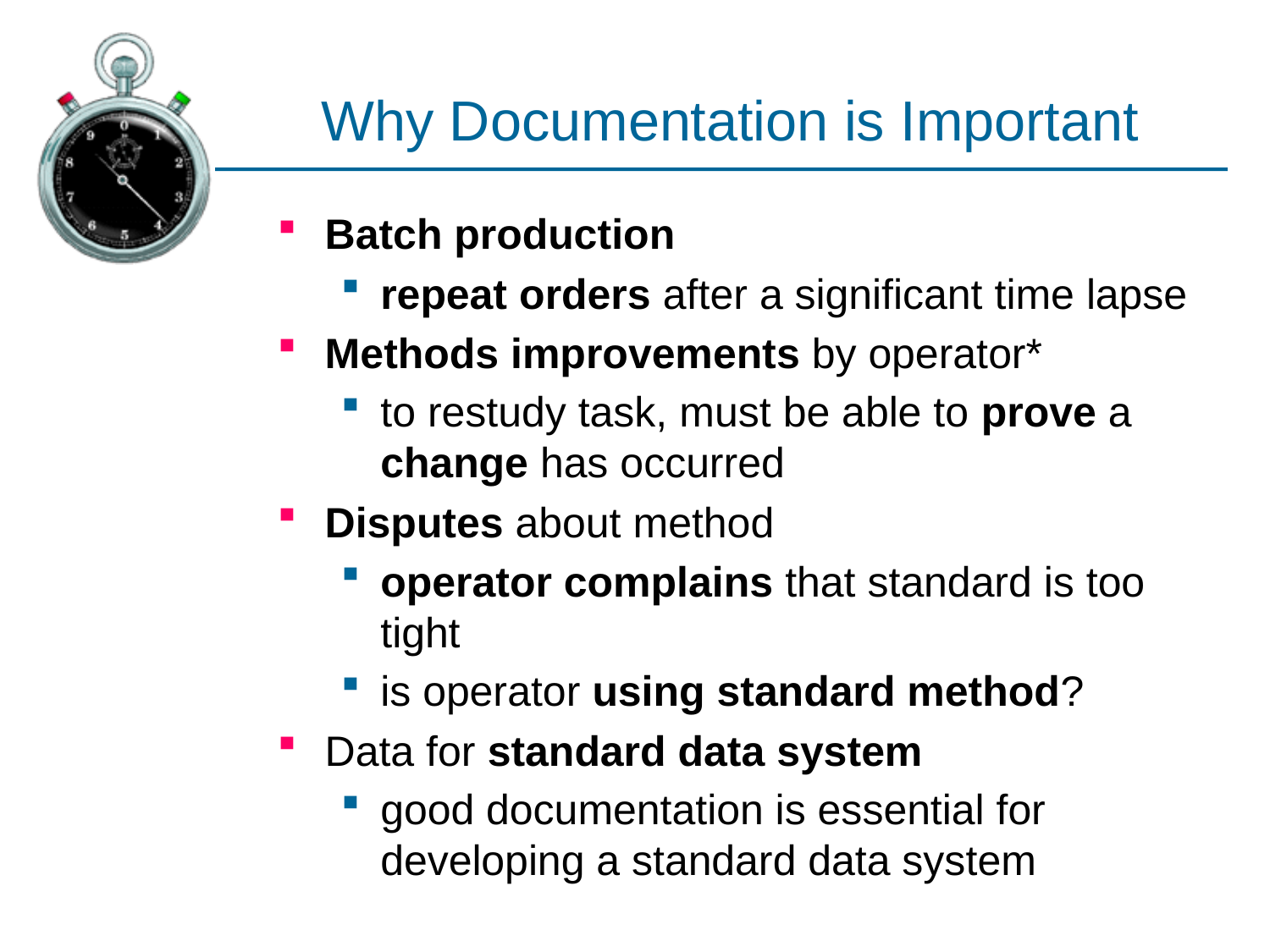

# Why Documentation is Important
Batch production
repeat orders after a significant time lapse
Methods improvements by operator*
to restudy task, must be able to prove a change has occurred
Disputes about method
operator complains that standard is too tight
is operator using standard method?
Data for standard data system
good documentation is essential for developing a standard data system